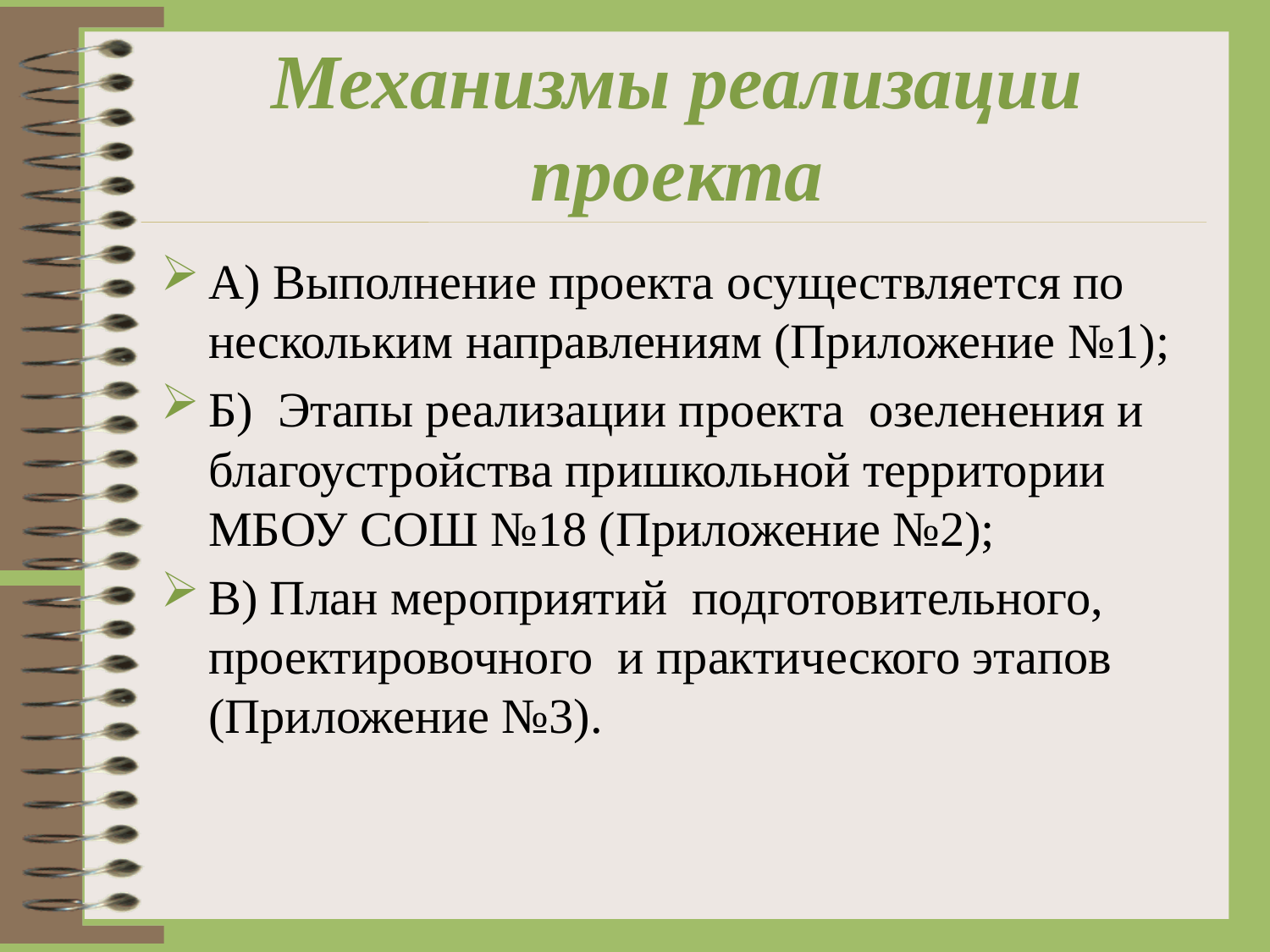

# Механизмы реализации проекта
А) Выполнение проекта осуществляется по нескольким направлениям (Приложение №1);
Б)  Этапы реализации проекта  озеленения и благоустройства пришкольной территории МБОУ СОШ №18 (Приложение №2);
В) План мероприятий  подготовительного,  проектировочного  и практического этапов (Приложение №3).